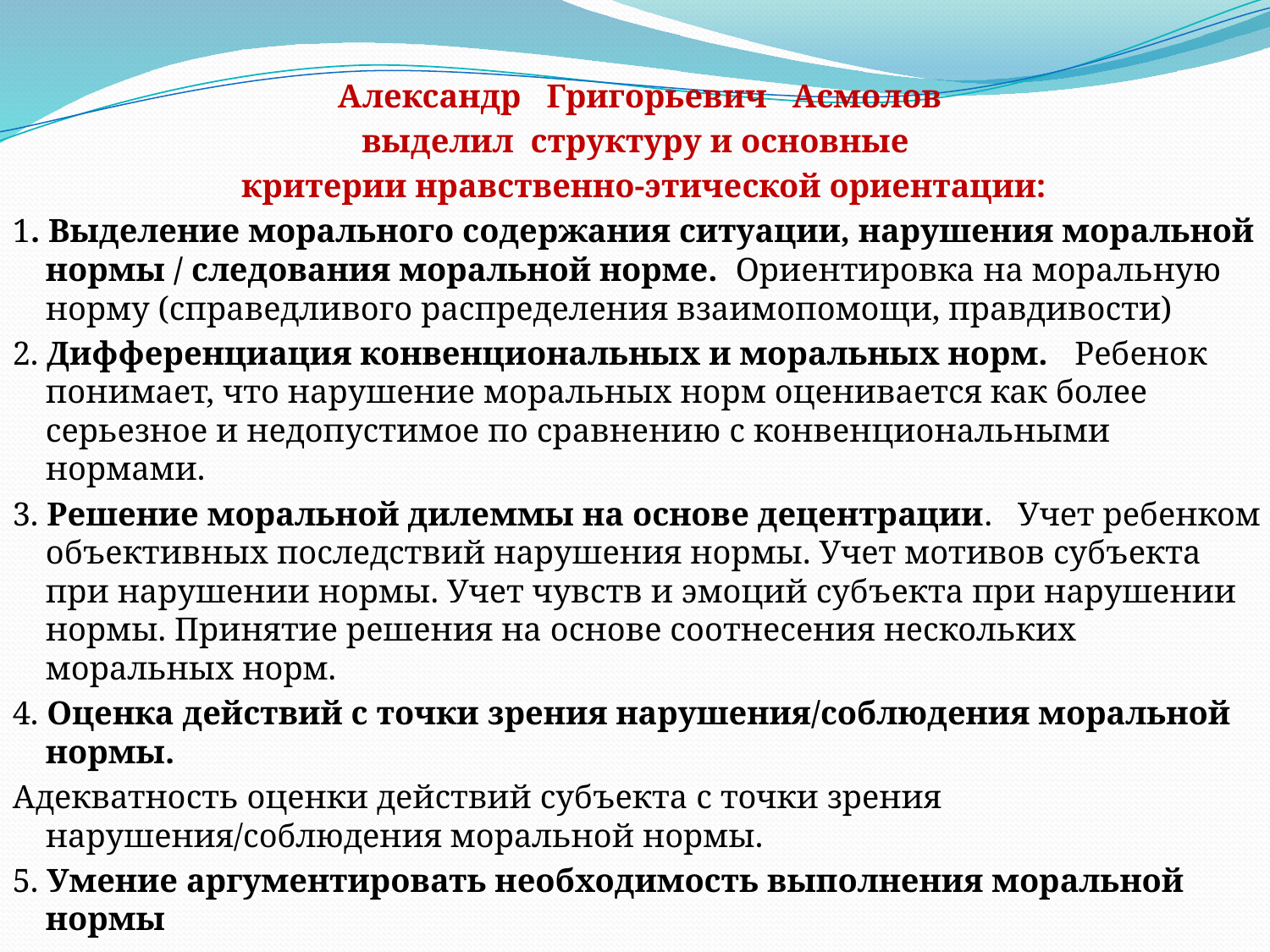

Александр   Григорьевич   Асмолов
выделил  структуру и основные
 критерии нравственно-этической ориентации:
1. Выделение морального содержания ситуации, нарушения моральной нормы / следования моральной норме.  Ориентировка на моральную норму (справедливого распределения взаимопомощи, правдивости)
2. Дифференциация конвенциональных и моральных норм.   Ребенок понимает, что нарушение моральных норм оценивается как более серьезное и недопустимое по сравнению с конвенциональными нормами.
3. Решение моральной дилеммы на основе децентрации.   Учет ребенком объективных последствий нарушения нормы. Учет мотивов субъекта при нарушении нормы. Учет чувств и эмоций субъекта при нарушении нормы. Принятие решения на основе соотнесения нескольких моральных норм.
4. Оценка действий с точки зрения нарушения/соблюдения моральной нормы.
Адекватность оценки действий субъекта с точки зрения нарушения/соблюдения моральной нормы.
5. Умение аргументировать необходимость выполнения моральной нормы